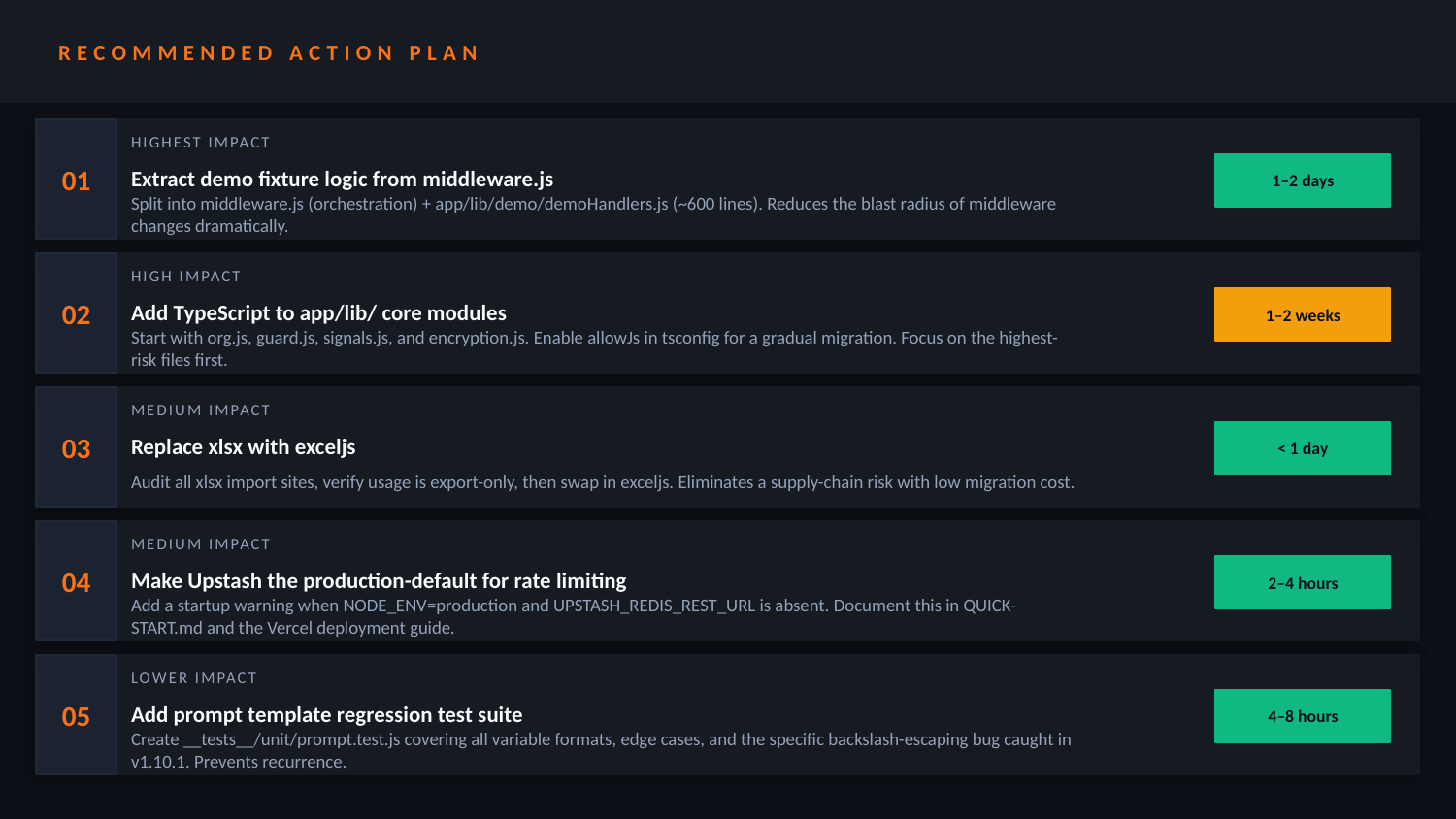

RECOMMENDED ACTION PLAN

HIGHEST IMPACT
01

1–2 days
Extract demo fixture logic from middleware.js
Split into middleware.js (orchestration) + app/lib/demo/demoHandlers.js (~600 lines). Reduces the blast radius of middleware changes dramatically.

HIGH IMPACT
02

1–2 weeks
Add TypeScript to app/lib/ core modules
Start with org.js, guard.js, signals.js, and encryption.js. Enable allowJs in tsconfig for a gradual migration. Focus on the highest-risk files first.

MEDIUM IMPACT
03

< 1 day
Replace xlsx with exceljs
Audit all xlsx import sites, verify usage is export-only, then swap in exceljs. Eliminates a supply-chain risk with low migration cost.

MEDIUM IMPACT
04

2–4 hours
Make Upstash the production-default for rate limiting
Add a startup warning when NODE_ENV=production and UPSTASH_REDIS_REST_URL is absent. Document this in QUICK-START.md and the Vercel deployment guide.

LOWER IMPACT
05

4–8 hours
Add prompt template regression test suite
Create __tests__/unit/prompt.test.js covering all variable formats, edge cases, and the specific backslash-escaping bug caught in v1.10.1. Prevents recurrence.